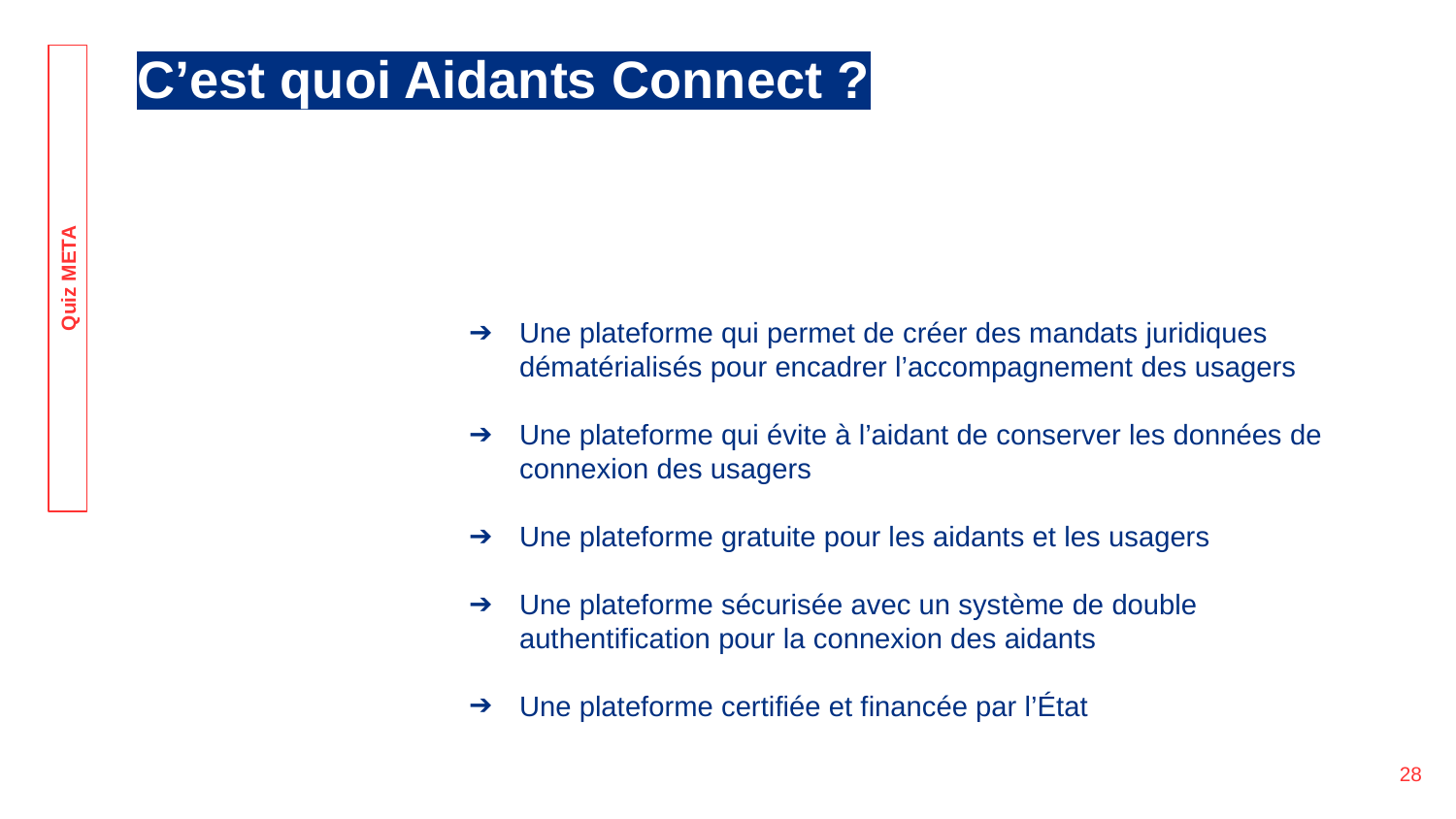

C’est quoi Aidants Connect ?
Quiz META
Une plateforme qui permet de créer des mandats juridiques dématérialisés pour encadrer l’accompagnement des usagers
Une plateforme qui évite à l’aidant de conserver les données de connexion des usagers
Une plateforme gratuite pour les aidants et les usagers
Une plateforme sécurisée avec un système de double authentification pour la connexion des aidants
Une plateforme certifiée et financée par l’État
28